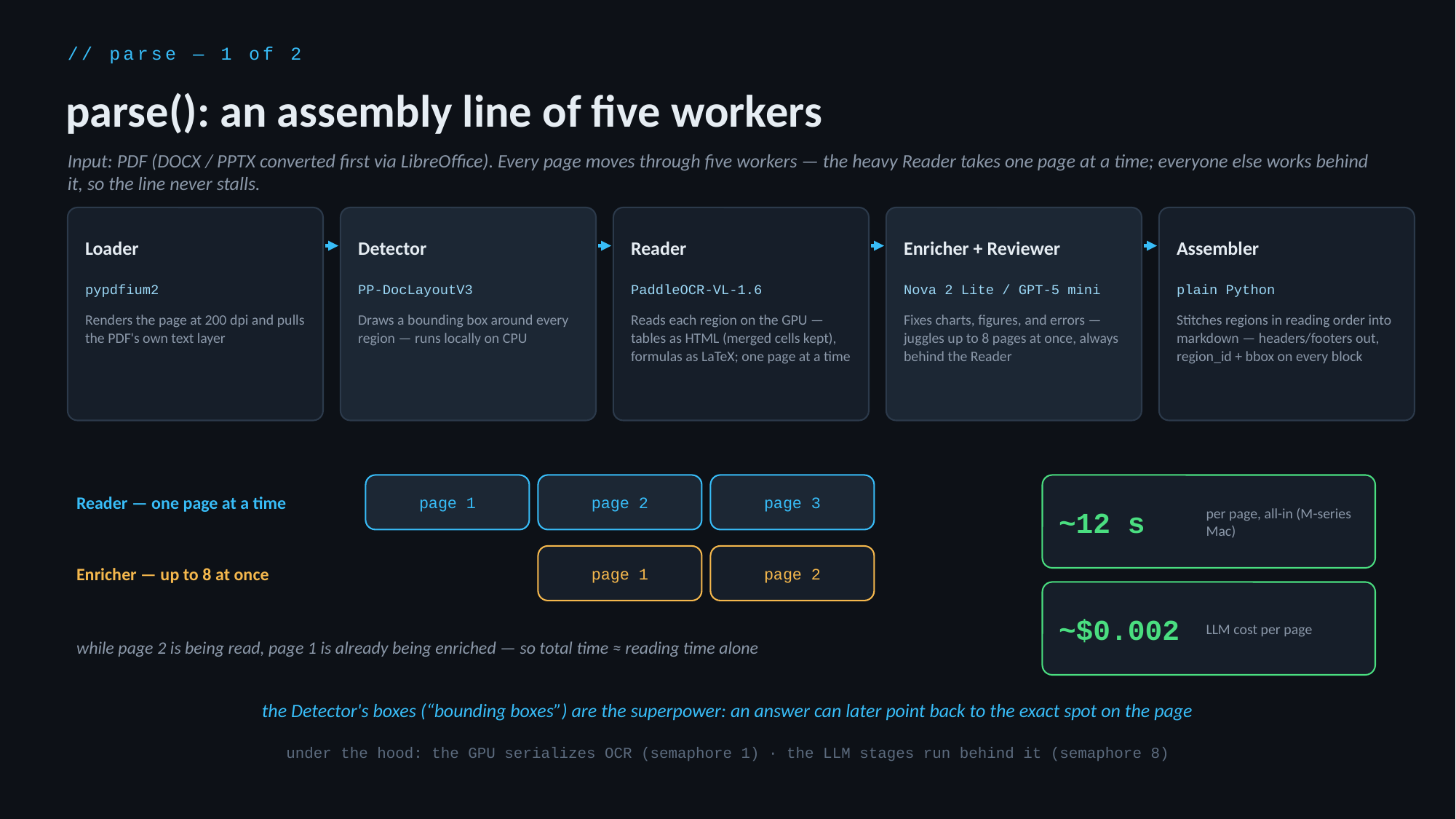

// parse — 1 of 2
parse(): an assembly line of five workers
Input: PDF (DOCX / PPTX converted first via LibreOffice). Every page moves through five workers — the heavy Reader takes one page at a time; everyone else works behind it, so the line never stalls.

Loader
Detector
Reader
Enricher + Reviewer
Assembler

pypdfium2
PP-DocLayoutV3
PaddleOCR-VL-1.6
Nova 2 Lite / GPT-5 mini
plain Python
Renders the page at 200 dpi and pulls the PDF's own text layer
Draws a bounding box around every region — runs locally on CPU
Reads each region on the GPU — tables as HTML (merged cells kept), formulas as LaTeX; one page at a time
Fixes charts, figures, and errors — juggles up to 8 pages at once, always behind the Reader
Stitches regions in reading order into markdown — headers/footers out, region_id + bbox on every block
Reader — one page at a time

page 1

page 2

page 3

~12 s
per page, all-in (M-series Mac)
Enricher — up to 8 at once

page 1

page 2

~$0.002
LLM cost per page
while page 2 is being read, page 1 is already being enriched — so total time ≈ reading time alone
the Detector's boxes (“bounding boxes”) are the superpower: an answer can later point back to the exact spot on the page
under the hood: the GPU serializes OCR (semaphore 1) · the LLM stages run behind it (semaphore 8)